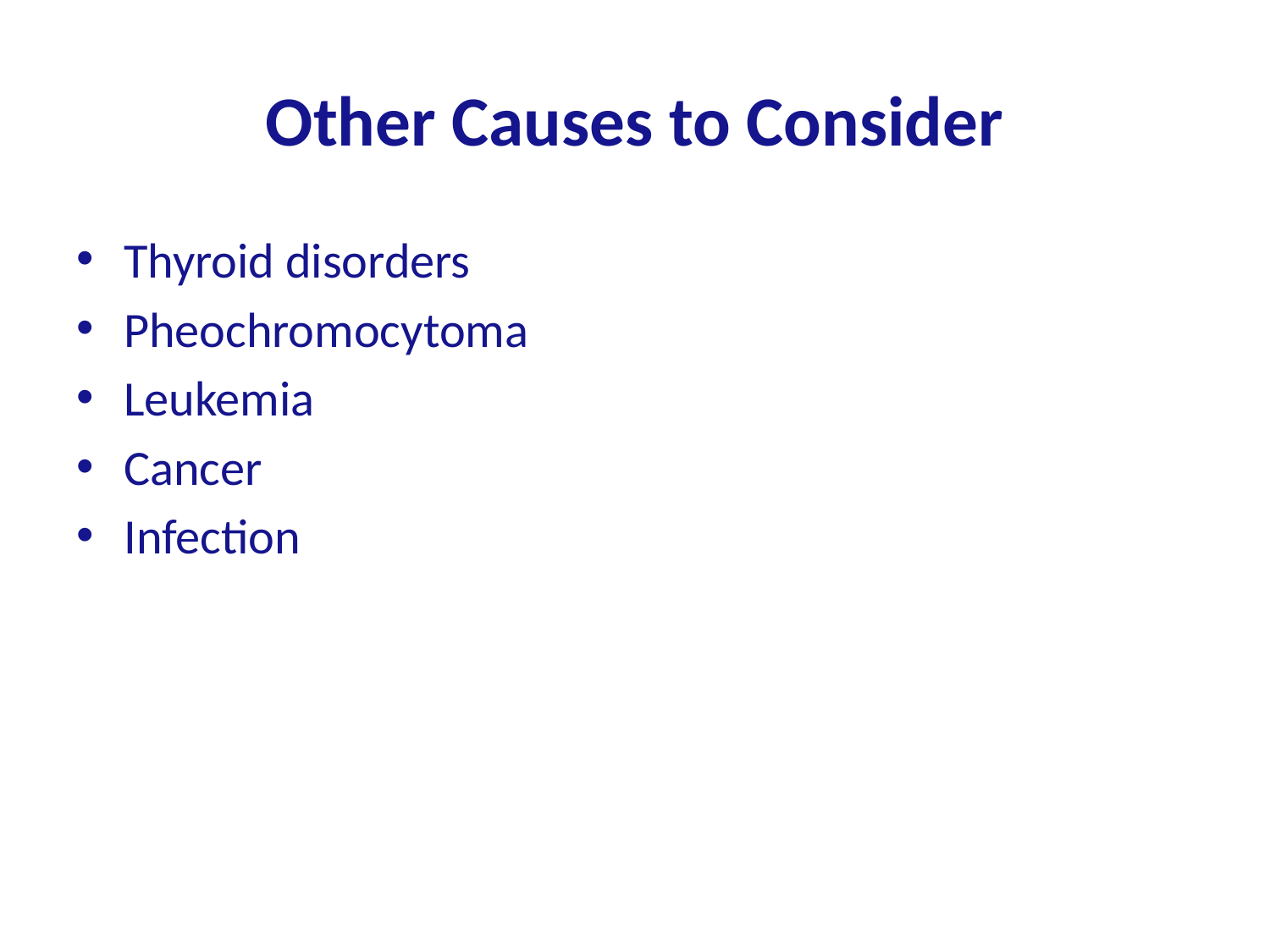

# Other Causes to Consider
Thyroid disorders
Pheochromocytoma
Leukemia
Cancer
Infection